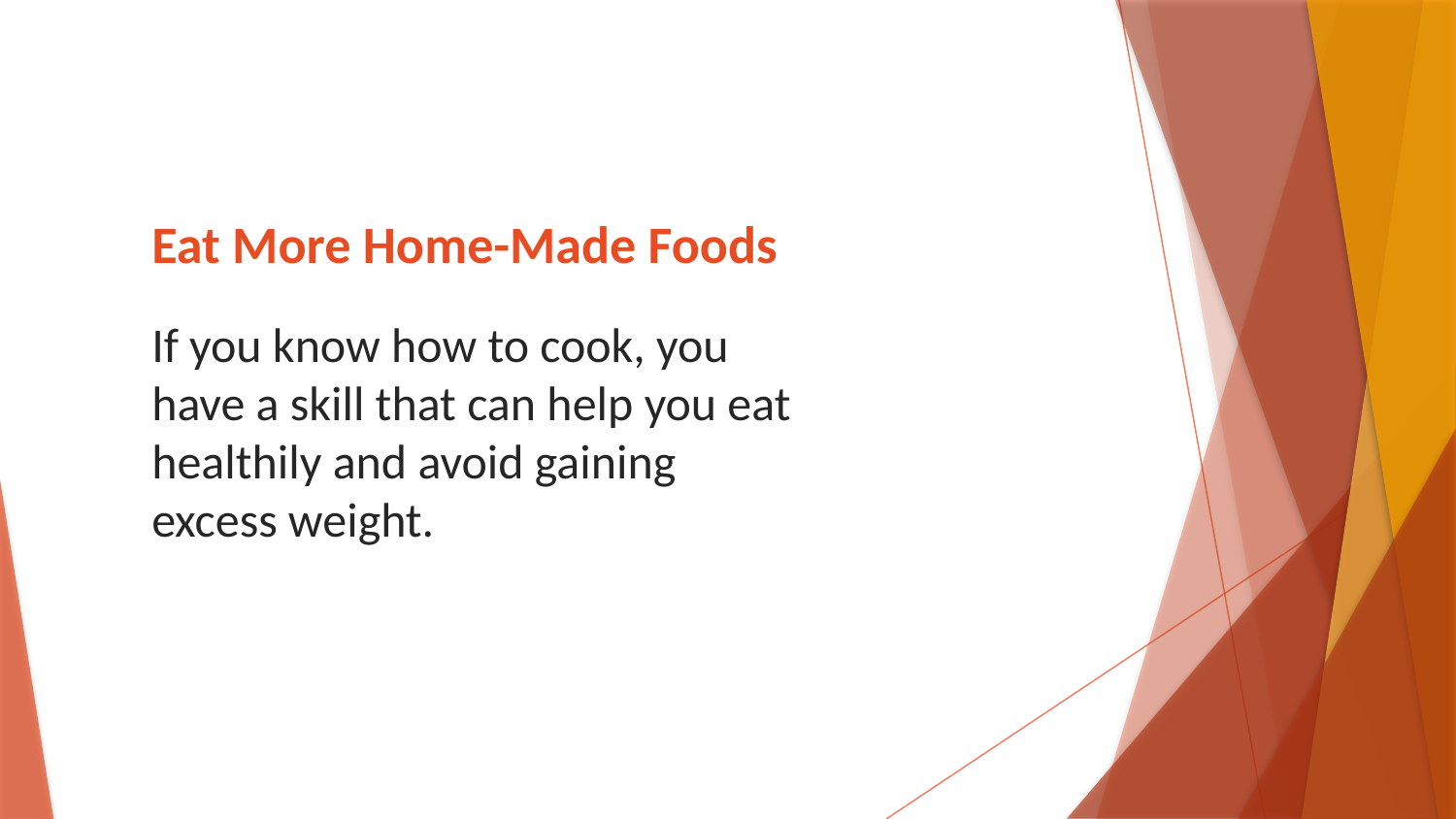

# Eat More Home-Made Foods
If you know how to cook, you have a skill that can help you eat healthily and avoid gaining excess weight.